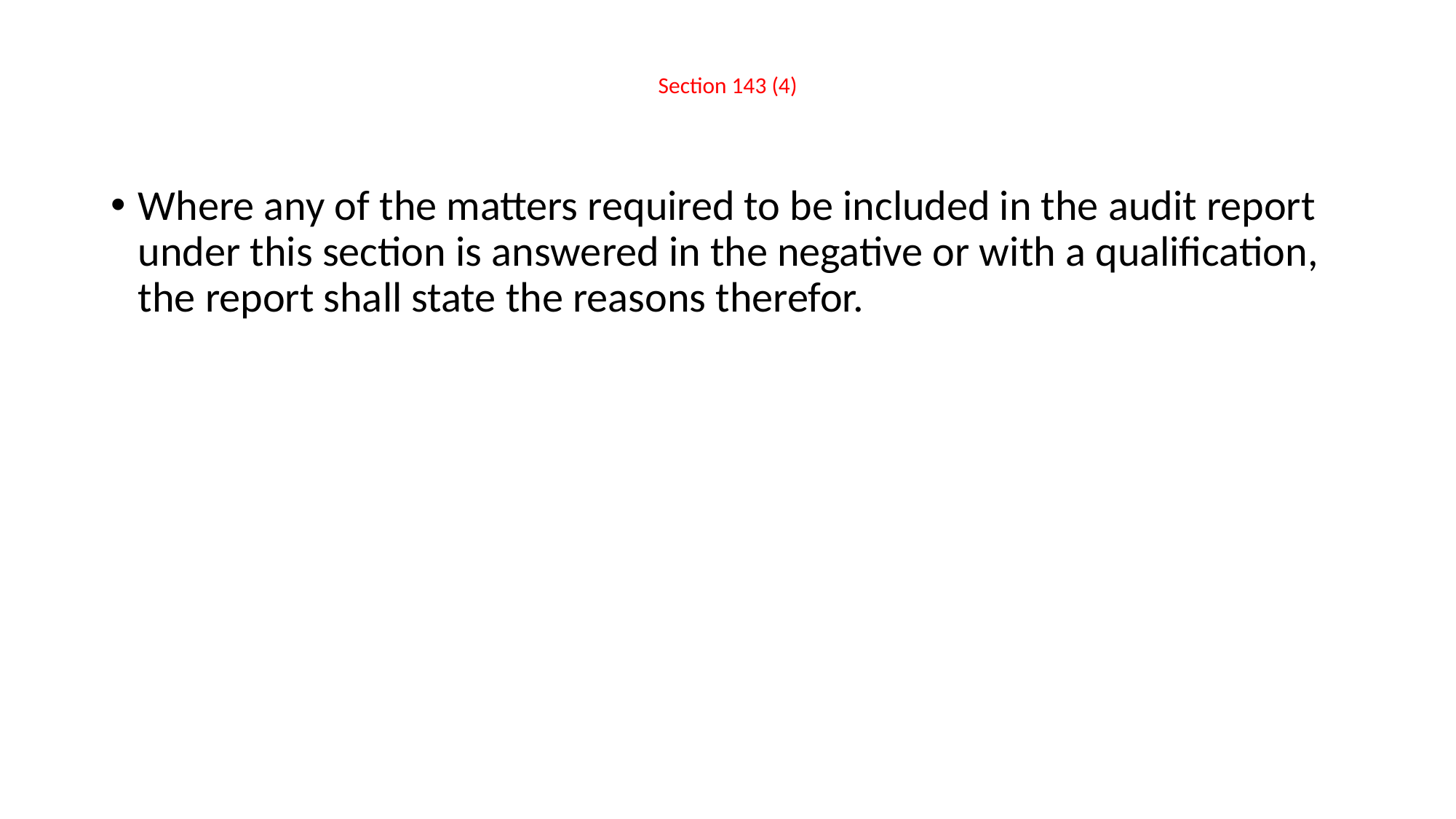

# Section 143 (4)
Where any of the matters required to be included in the audit report under this section is answered in the negative or with a qualification, the report shall state the reasons therefor.